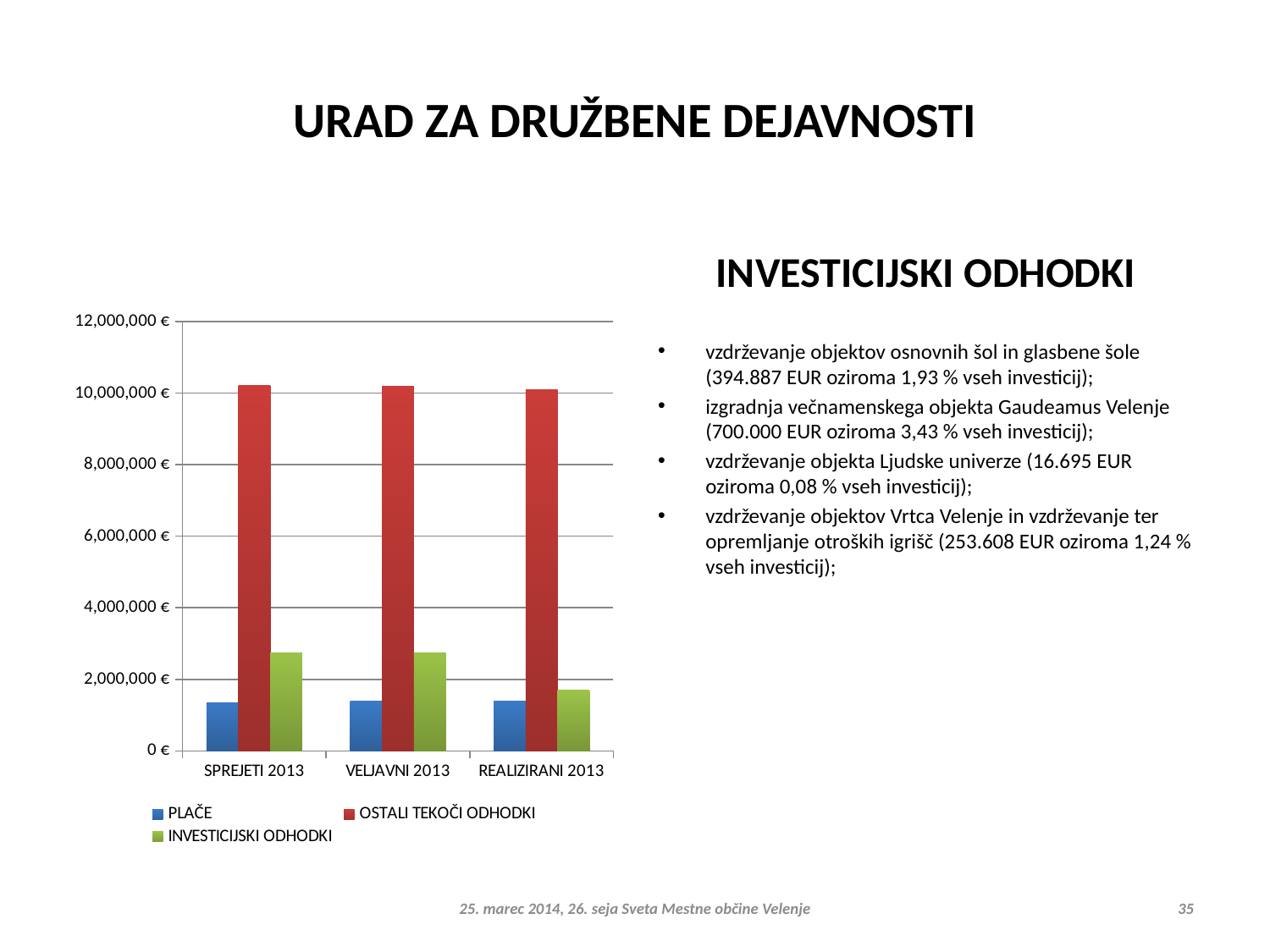

# URAD ZA DRUŽBENE DEJAVNOSTI

INVESTICIJSKI ODHODKI

### Chart

| Category | PLAČE | OSTALI TEKOČI ODHODKI | INVESTICIJSKI ODHODKI |
|---|---|---|---|
| SPREJETI 2013 | 1340518.0 | 10210082.0 | 2741303.0 |
| VELJAVNI 2013 | 1390431.0 | 10175781.0 | 2729011.0 |
| REALIZIRANI 2013 | 1386544.0 | 10098383.0 | 1695643.0 |
vzdrževanje objektov osnovnih šol in glasbene šole (394.887 EUR oziroma 1,93 % vseh investicij);
izgradnja večnamenskega objekta Gaudeamus Velenje (700.000 EUR oziroma 3,43 % vseh investicij);
vzdrževanje objekta Ljudske univerze (16.695 EUR oziroma 0,08 % vseh investicij);
vzdrževanje objektov Vrtca Velenje in vzdrževanje ter opremljanje otroških igrišč (253.608 EUR oziroma 1,24 % vseh investicij);

25. marec 2014, 26. seja Sveta Mestne občine Velenje
35